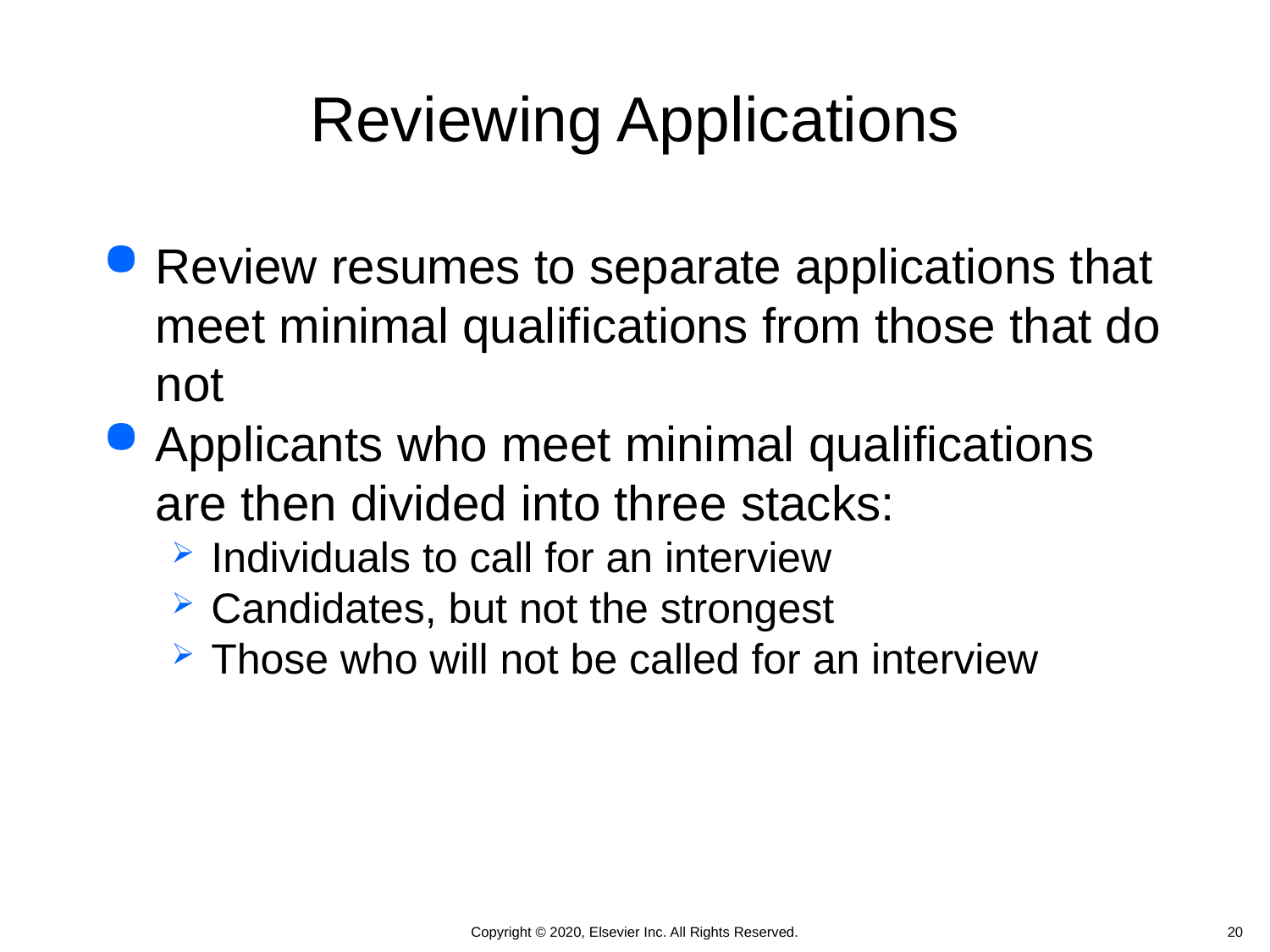

# Reviewing Applications
Review resumes to separate applications that meet minimal qualifications from those that do not
Applicants who meet minimal qualifications are then divided into three stacks:
Individuals to call for an interview
Candidates, but not the strongest
Those who will not be called for an interview
 20